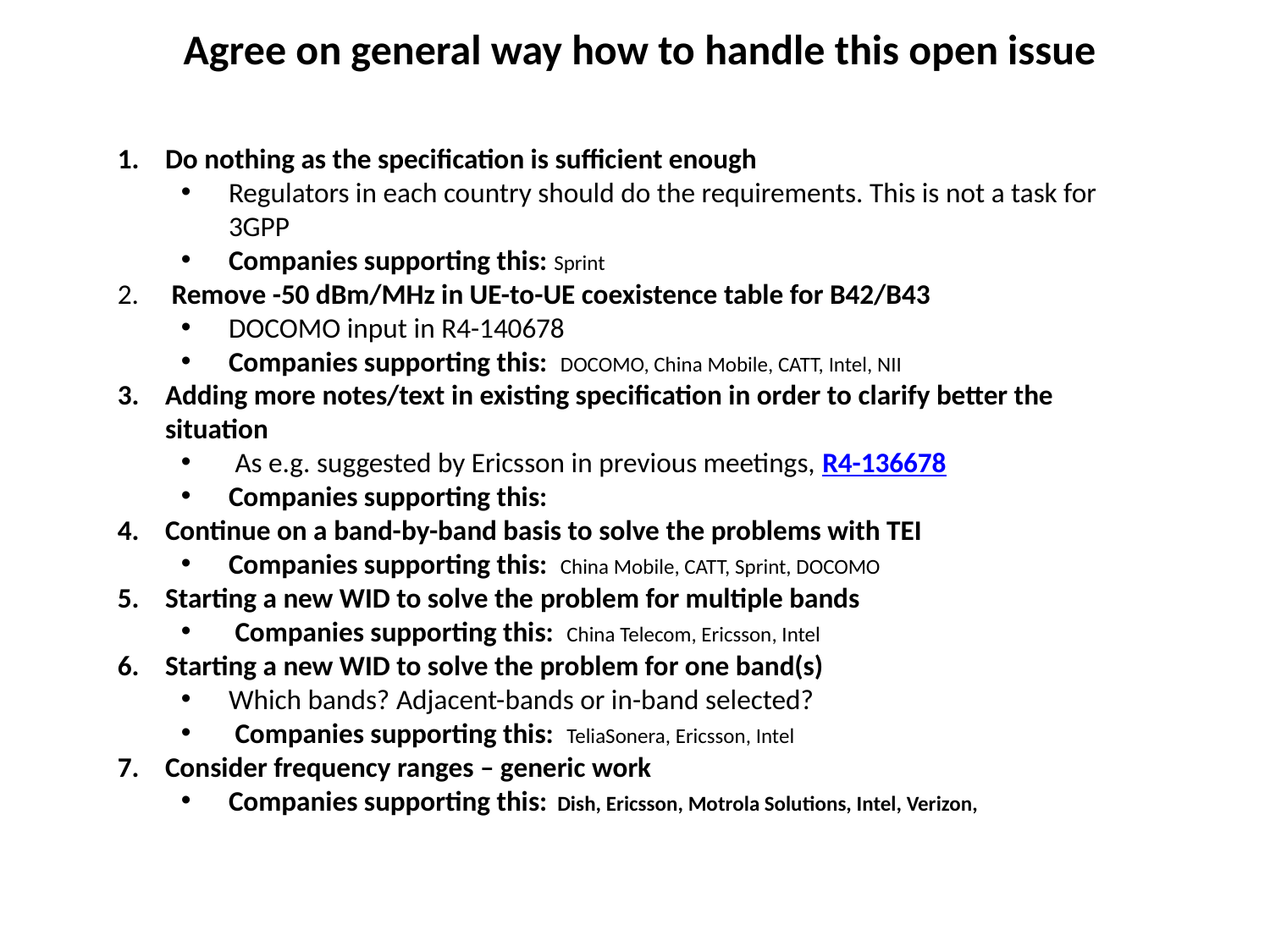

Agree on general way how to handle this open issue

Do nothing as the specification is sufficient enough
Regulators in each country should do the requirements. This is not a task for 3GPP
Companies supporting this: Sprint
 Remove -50 dBm/MHz in UE-to-UE coexistence table for B42/B43
DOCOMO input in R4-140678
Companies supporting this:  DOCOMO, China Mobile, CATT, Intel, NII
Adding more notes/text in existing specification in order to clarify better the situation
 As e.g. suggested by Ericsson in previous meetings, R4-136678
Companies supporting this:
Continue on a band-by-band basis to solve the problems with TEI
Companies supporting this:  China Mobile, CATT, Sprint, DOCOMO
Starting a new WID to solve the problem for multiple bands
 Companies supporting this:  China Telecom, Ericsson, Intel
Starting a new WID to solve the problem for one band(s)
Which bands? Adjacent-bands or in-band selected?
 Companies supporting this:  TeliaSonera, Ericsson, Intel
Consider frequency ranges – generic work
Companies supporting this:  Dish, Ericsson, Motrola Solutions, Intel, Verizon,